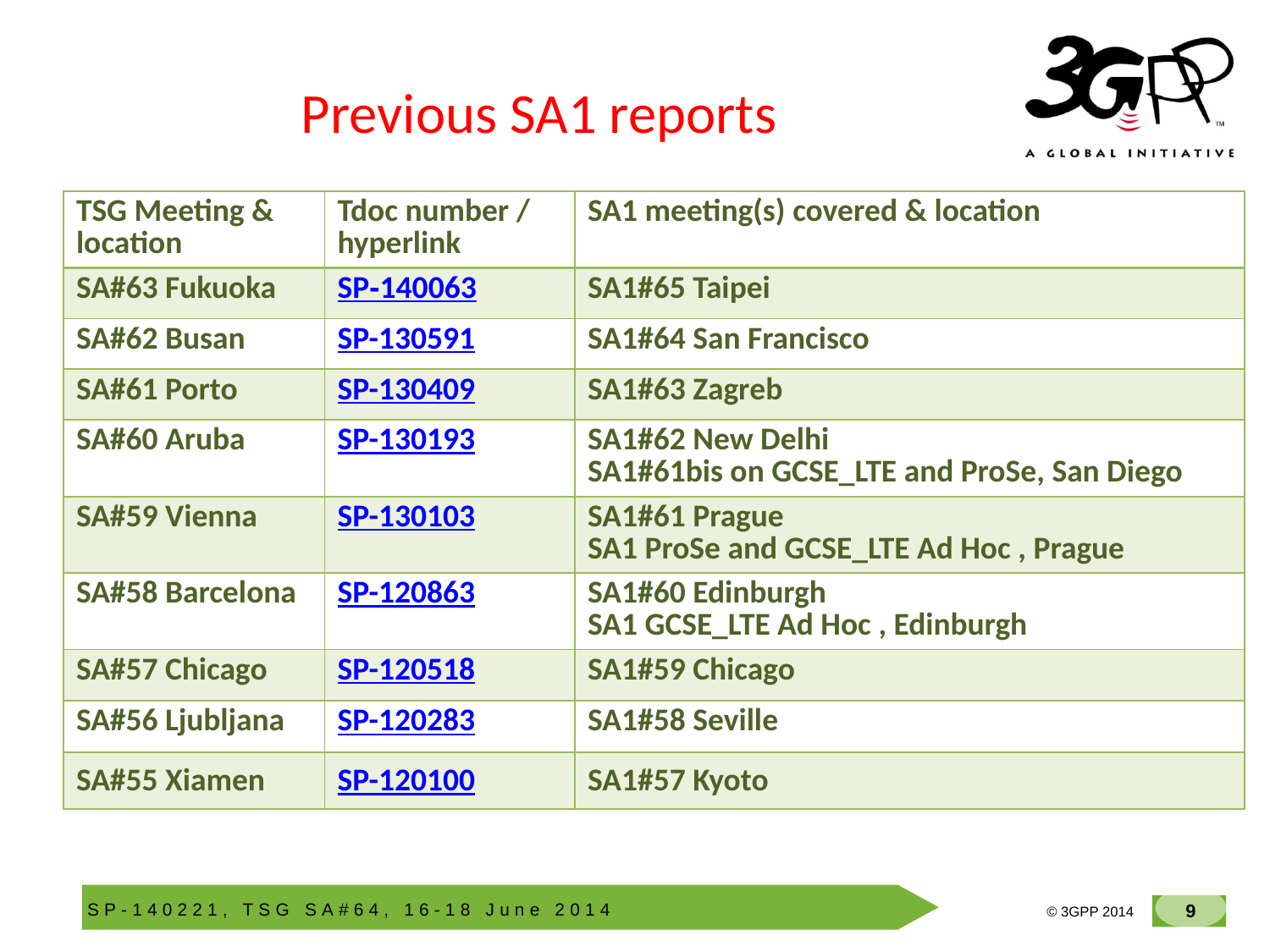

# Previous SA1 reports
| TSG Meeting & location | Tdoc number / hyperlink | SA1 meeting(s) covered & location |
| --- | --- | --- |
| SA#63 Fukuoka | SP‑140063 | SA1#65 Taipei |
| SA#62 Busan | SP-130591 | SA1#64 San Francisco |
| SA#61 Porto | SP-130409 | SA1#63 Zagreb |
| SA#60 Aruba | SP-130193 | SA1#62 New Delhi SA1#61bis on GCSE\_LTE and ProSe, San Diego |
| SA#59 Vienna | SP-130103 | SA1#61 Prague SA1 ProSe and GCSE\_LTE Ad Hoc , Prague |
| SA#58 Barcelona | SP-120863 | SA1#60 Edinburgh SA1 GCSE\_LTE Ad Hoc , Edinburgh |
| SA#57 Chicago | SP-120518 | SA1#59 Chicago |
| SA#56 Ljubljana | SP-120283 | SA1#58 Seville |
| SA#55 Xiamen | SP-120100 | SA1#57 Kyoto |